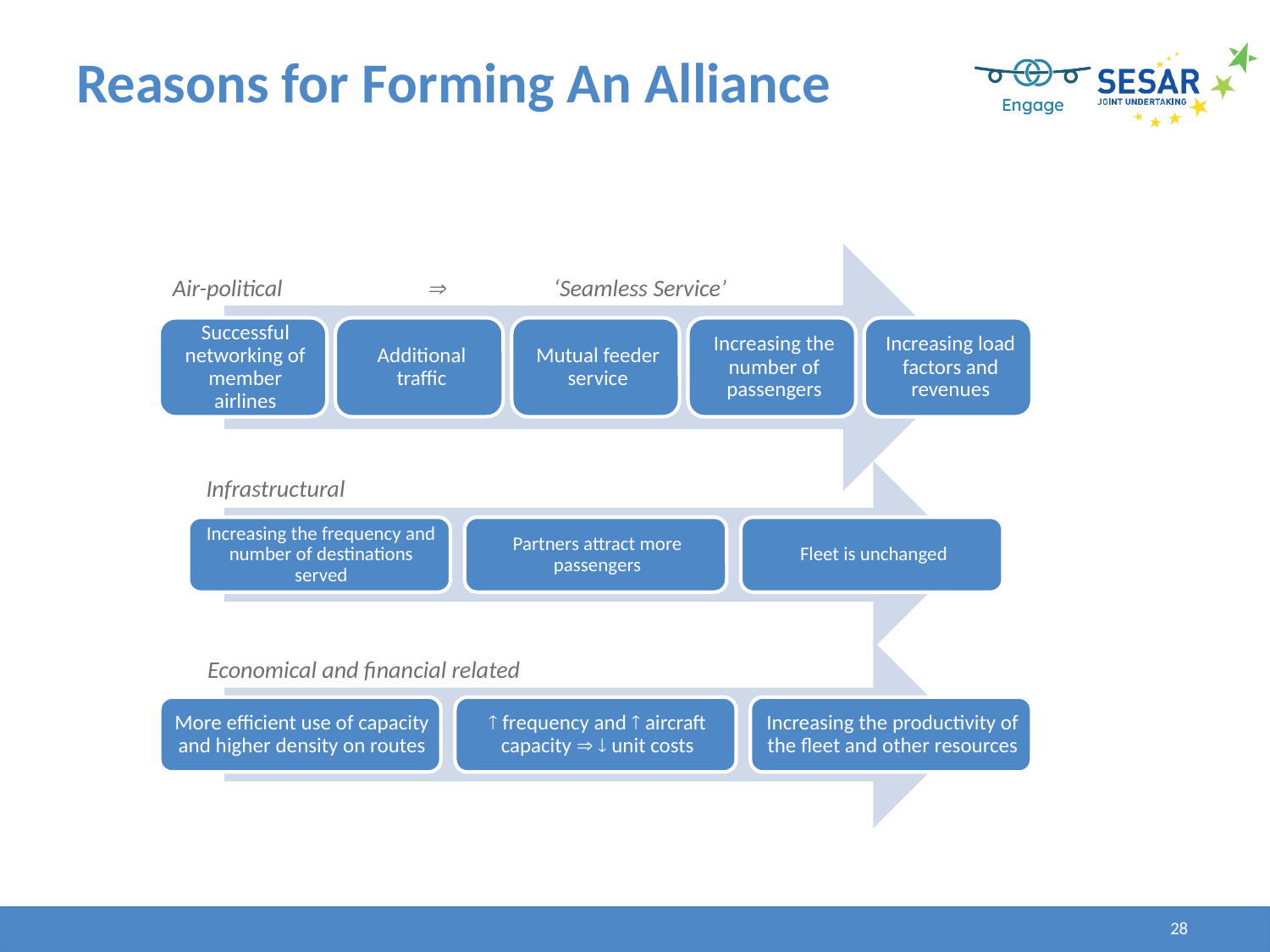

# Reasons for Forming An Alliance
Successful networking of member airlines
Additional traffic
Mutual feeder service
Increasing the number of passengers
Increasing load factors and revenues
Air-political 		⇒	‘Seamless Service’
Increasing the frequency and number of destinations served
Partners attract more passengers
Fleet is unchanged
Infrastructural
More efficient use of capacity and higher density on routes
↑ frequency and ↑ aircraft capacity ⇒ ↓ unit costs
Increasing the productivity of the fleet and other resources
Economical and financial related
28